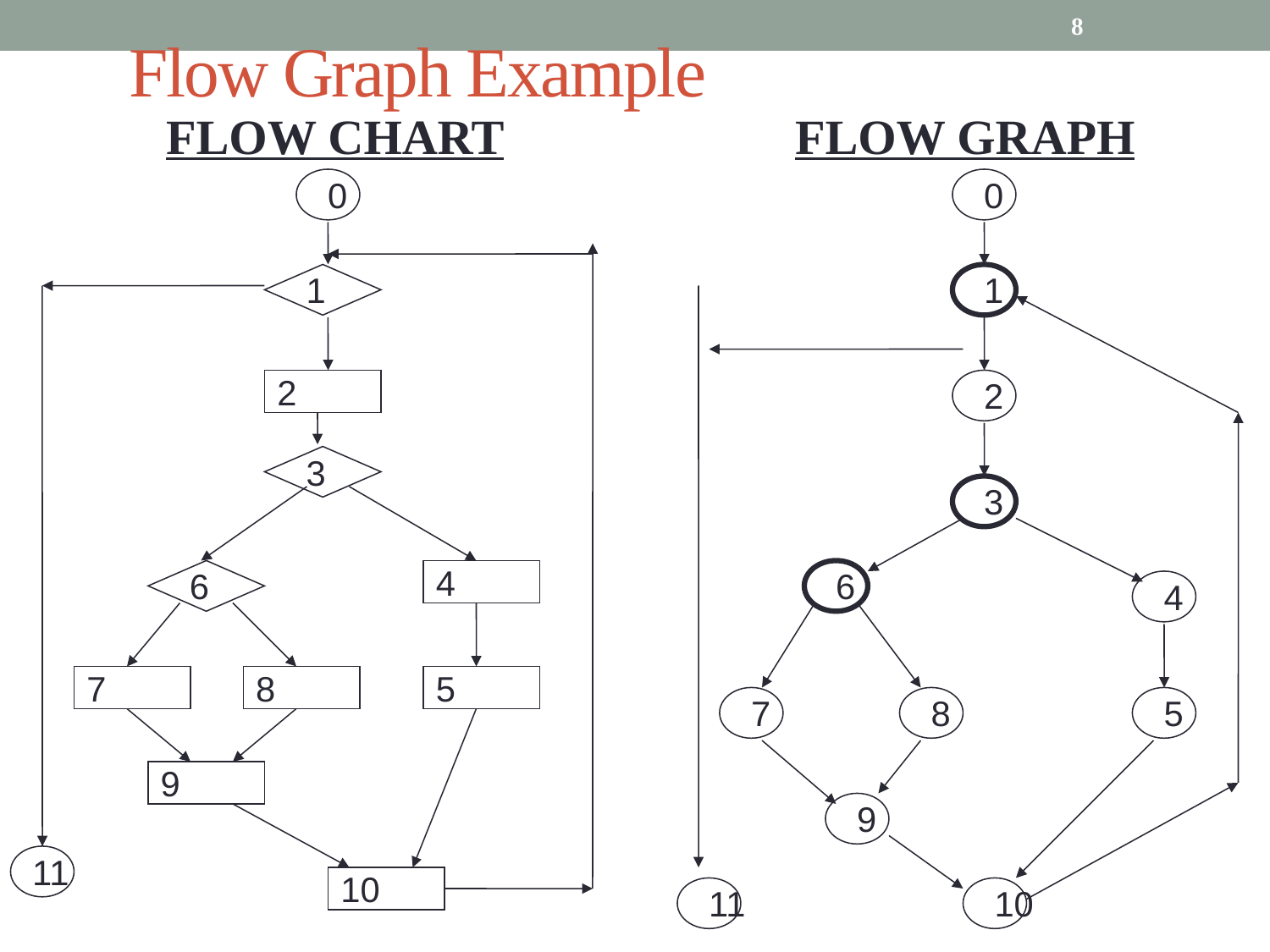

# Flow Graph Example
8
FLOW CHART
FLOW GRAPH
 0
 0

1
 1

2
 2

3
 3

6
4
 6
 4

7
8
5
 7
 8
 5

9

 9

11
10
 11
 10